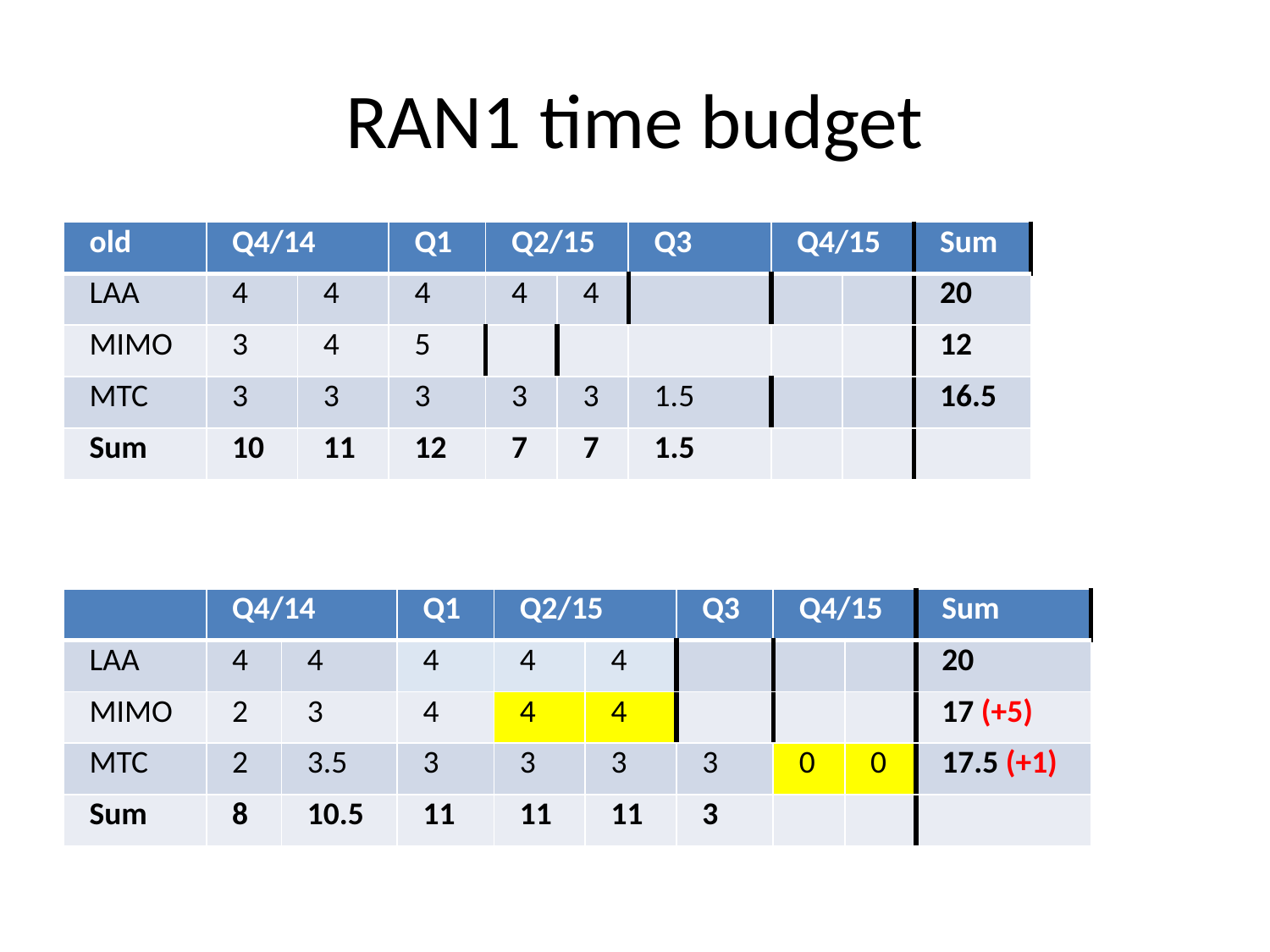

# RAN1 time budget
| old | Q4/14 |  | Q1 | Q2/15 |  | Q3 | Q4/15 |  | Sum |
| --- | --- | --- | --- | --- | --- | --- | --- | --- | --- |
| LAA | 4 | 4 | 4 | 4 | 4 |  |  |  | 20 |
| MIMO | 3 | 4 | 5 |  |  |  |  |  | 12 |
| MTC | 3 | 3 | 3 | 3 | 3 | 1.5 |  |  | 16.5 |
| Sum | 10 | 11 | 12 | 7 | 7 | 1.5 |  |  |  |
|  | Q4/14 |  | Q1 | Q2/15 |  | Q3 | Q4/15 |  | Sum |
| --- | --- | --- | --- | --- | --- | --- | --- | --- | --- |
| LAA | 4 | 4 | 4 | 4 | 4 |  |  |  | 20 |
| MIMO | 2 | 3 | 4 | 4 | 4 |  |  |  | 17 (+5) |
| MTC | 2 | 3.5 | 3 | 3 | 3 | 3 | 0 | 0 | 17.5 (+1) |
| Sum | 8 | 10.5 | 11 | 11 | 11 | 3 |  |  |  |